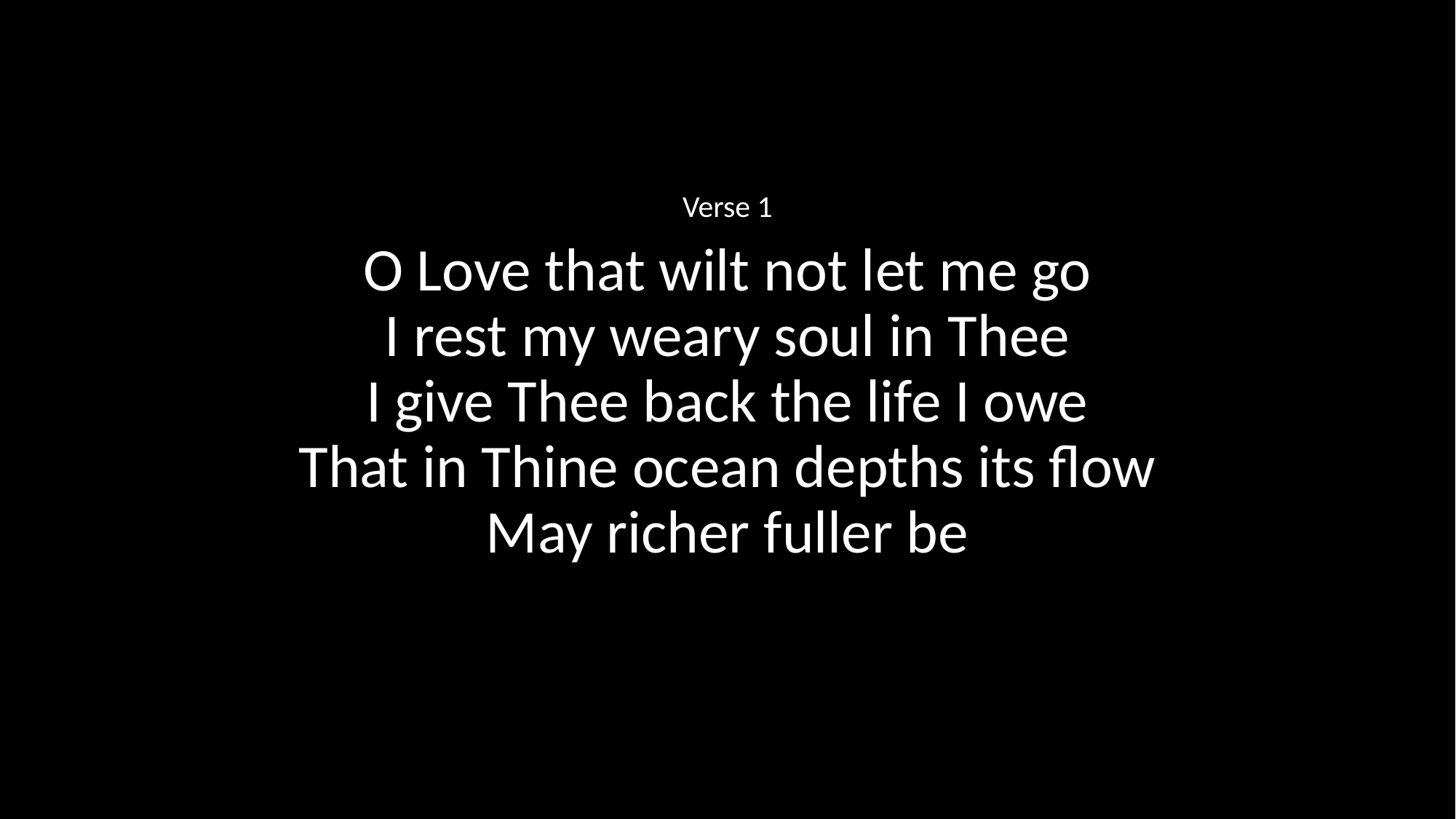

Verse 1
O Love that wilt not let me go
I rest my weary soul in Thee
I give Thee back the life I owe
That in Thine ocean depths its flow
May richer fuller be